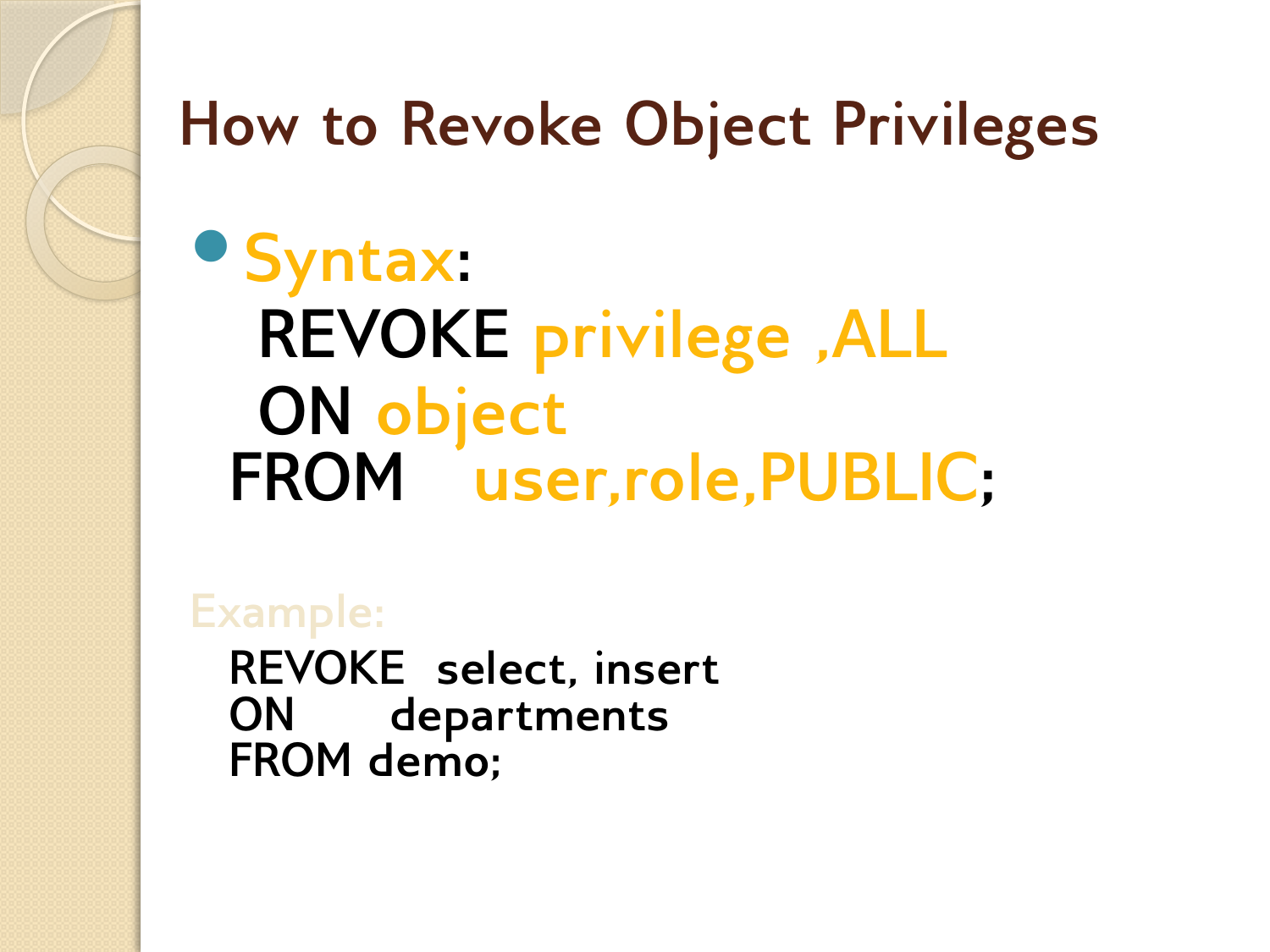

# How to Revoke Object Privileges
Syntax:
   REVOKE privilege ,ALL
   ON object
FROM   user,role,PUBLIC;
Example:
	REVOKE  select, insert
ON      departments
FROM demo;